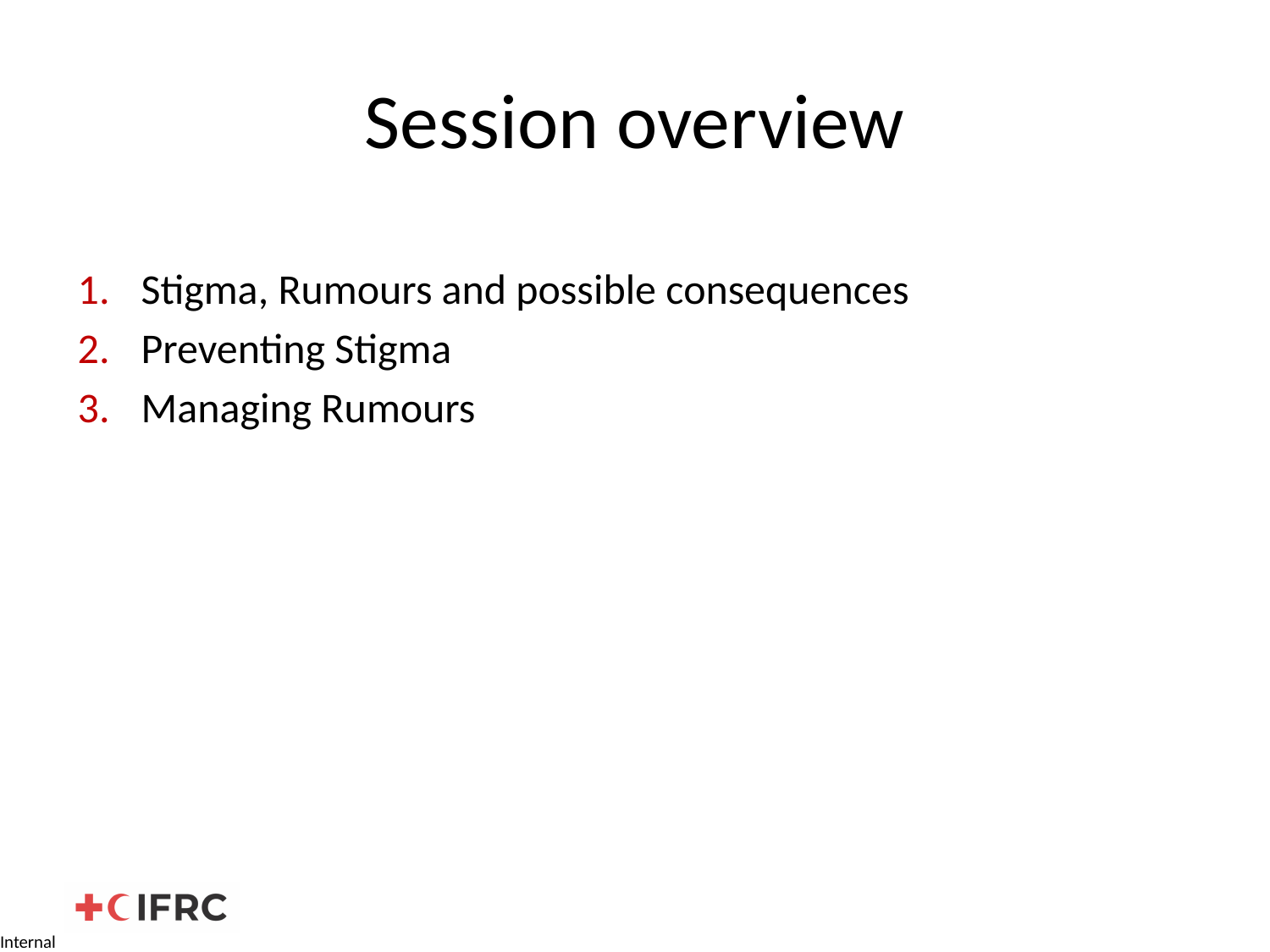

# Session overview

Stigma, Rumours and possible consequences
Preventing Stigma
Managing Rumours